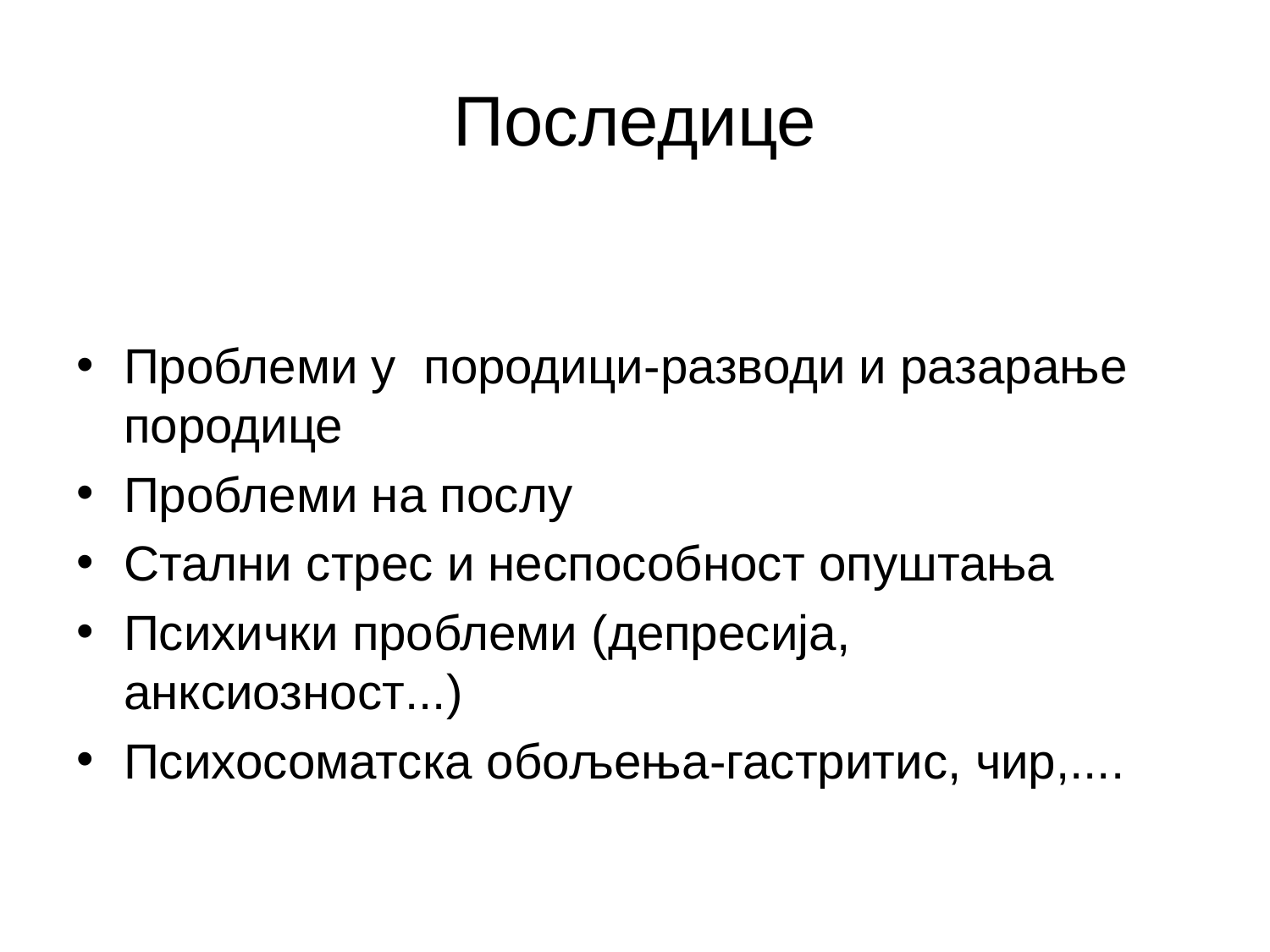

# Последице
Проблеми у  породици-разводи и разарање породице
Проблеми на послу
Стални стрес и неспособност опуштања
Психички проблеми (депресија, анксиозност...)
Психосоматска обољења-гастритис, чир,....